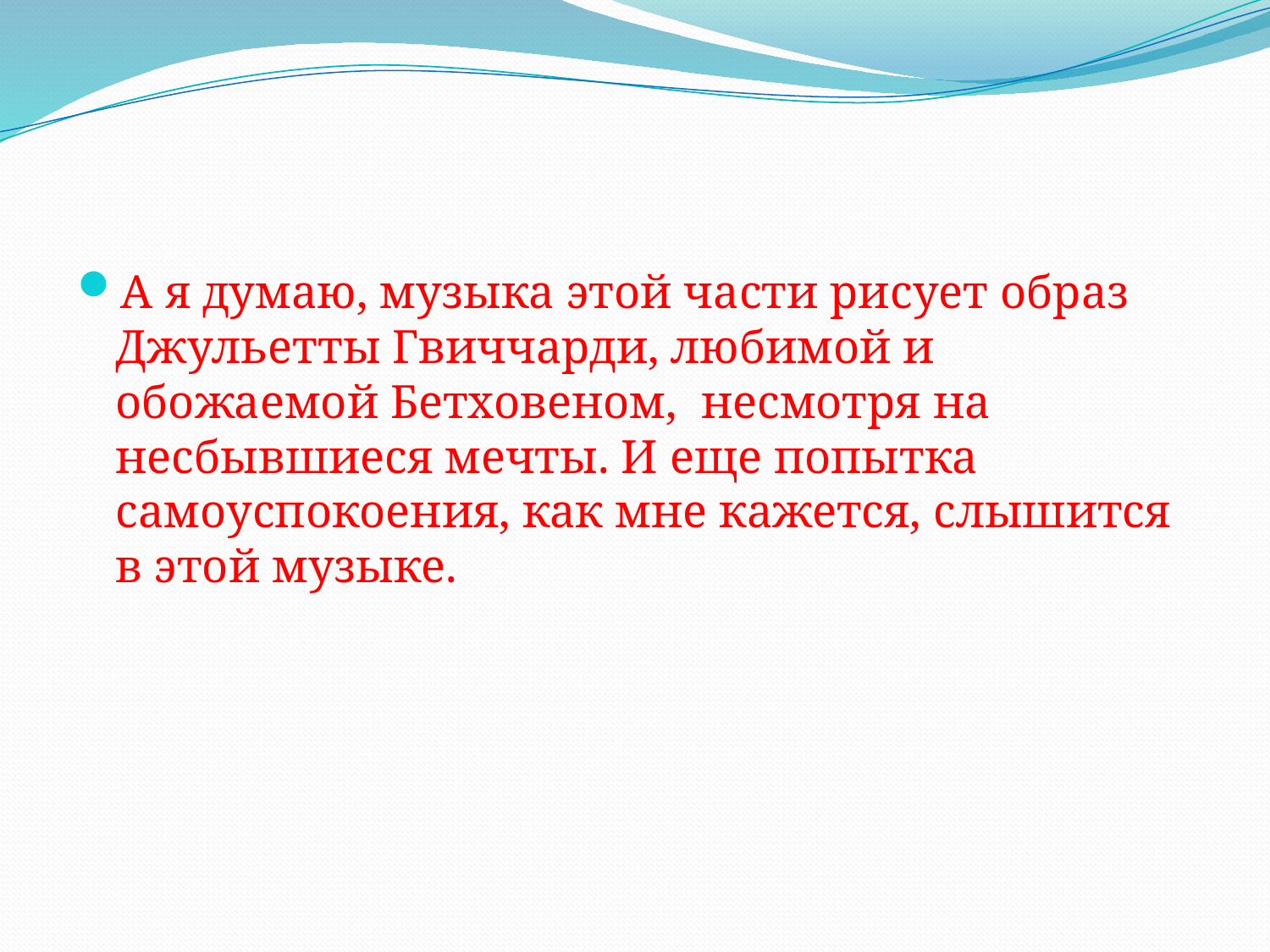

А я думаю, музыка этой части рисует образ Джульетты Гвиччарди, любимой и обожаемой Бетховеном,  несмотря на несбывшиеся мечты. И еще попытка самоуспокоения, как мне кажется, слышится в этой музыке.